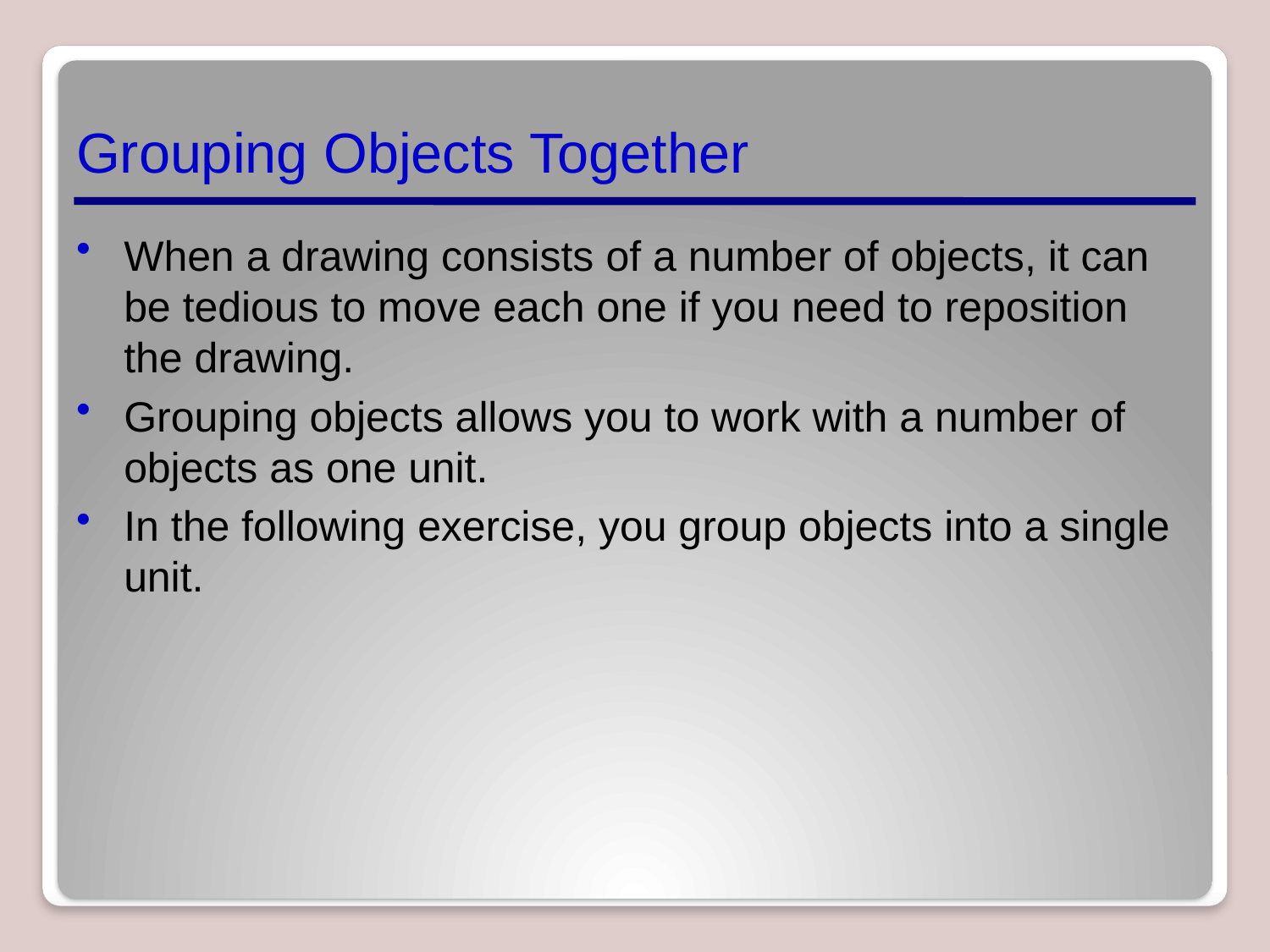

# Grouping Objects Together
When a drawing consists of a number of objects, it can be tedious to move each one if you need to reposition the drawing.
Grouping objects allows you to work with a number of objects as one unit.
In the following exercise, you group objects into a single unit.